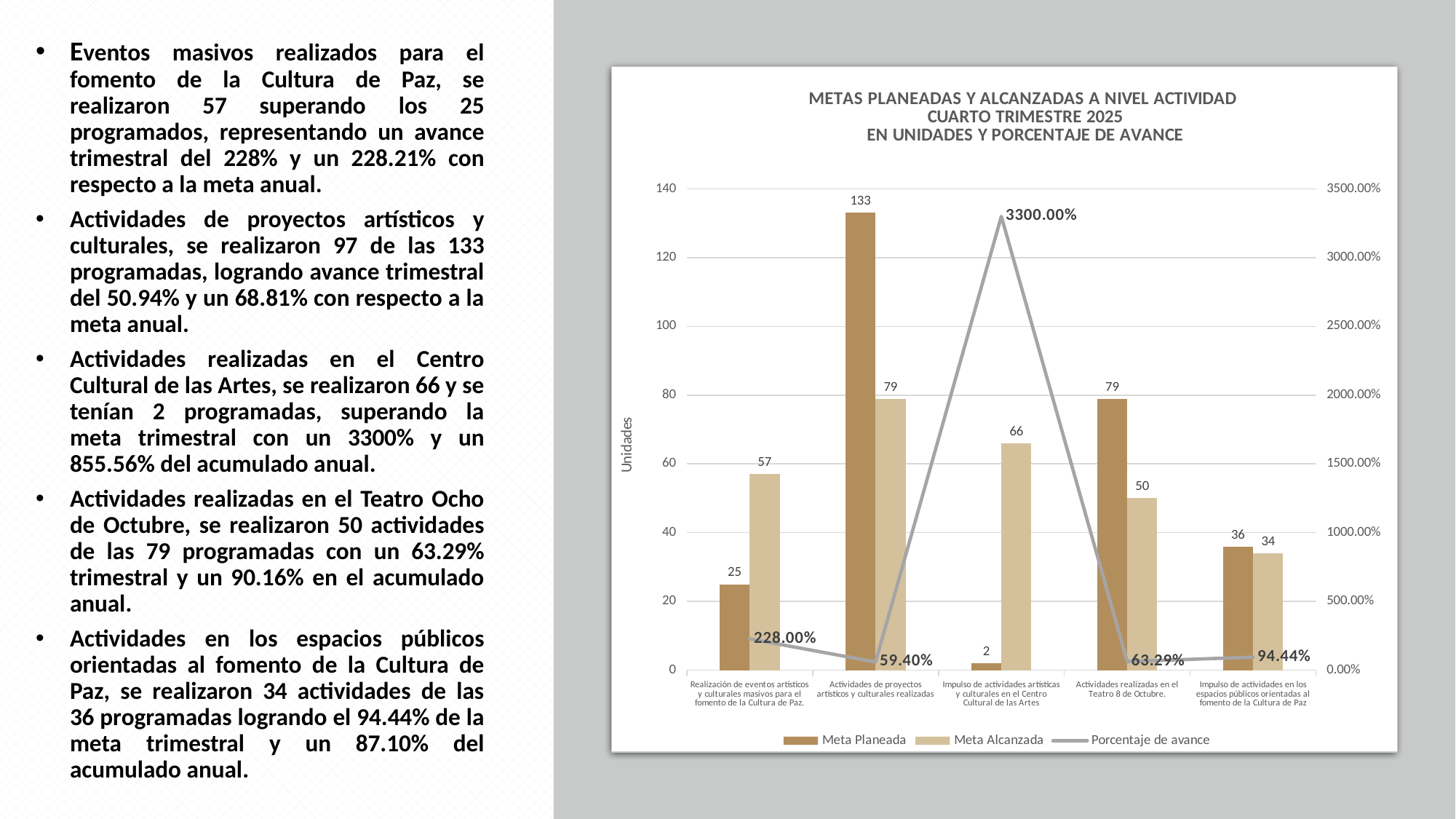

Eventos masivos realizados para el fomento de la Cultura de Paz, se realizaron 57 superando los 25 programados, representando un avance trimestral del 228% y un 228.21% con respecto a la meta anual.
Actividades de proyectos artísticos y culturales, se realizaron 97 de las 133 programadas, logrando avance trimestral del 50.94% y un 68.81% con respecto a la meta anual.
Actividades realizadas en el Centro Cultural de las Artes, se realizaron 66 y se tenían 2 programadas, superando la meta trimestral con un 3300% y un 855.56% del acumulado anual.
Actividades realizadas en el Teatro Ocho de Octubre, se realizaron 50 actividades de las 79 programadas con un 63.29% trimestral y un 90.16% en el acumulado anual.
Actividades en los espacios públicos orientadas al fomento de la Cultura de Paz, se realizaron 34 actividades de las 36 programadas logrando el 94.44% de la meta trimestral y un 87.10% del acumulado anual.

### Chart: METAS PLANEADAS Y ALCANZADAS A NIVEL ACTIVIDAD
CUARTO TRIMESTRE 2025
EN UNIDADES Y PORCENTAJE DE AVANCE

| Category | Meta Planeada | Meta Alcanzada |  |
|---|---|---|---|
| Realización de eventos artísticos y culturales masivos para el fomento de la Cultura de Paz. | 25.0 | 57.0 | 2.28 |
| Actividades de proyectos artísticos y culturales realizadas | 133.0 | 79.0 | 0.5939849624060151 |
| Impulso de actividades artísticas y culturales en el Centro Cultural de las Artes | 2.0 | 66.0 | 33.0 |
| Actividades realizadas en el Teatro 8 de Octubre. | 79.0 | 50.0 | 0.6329113924050633 |
| Impulso de actividades en los espacios públicos orientadas al fomento de la Cultura de Paz | 36.0 | 34.0 | 0.9444444444444444 |